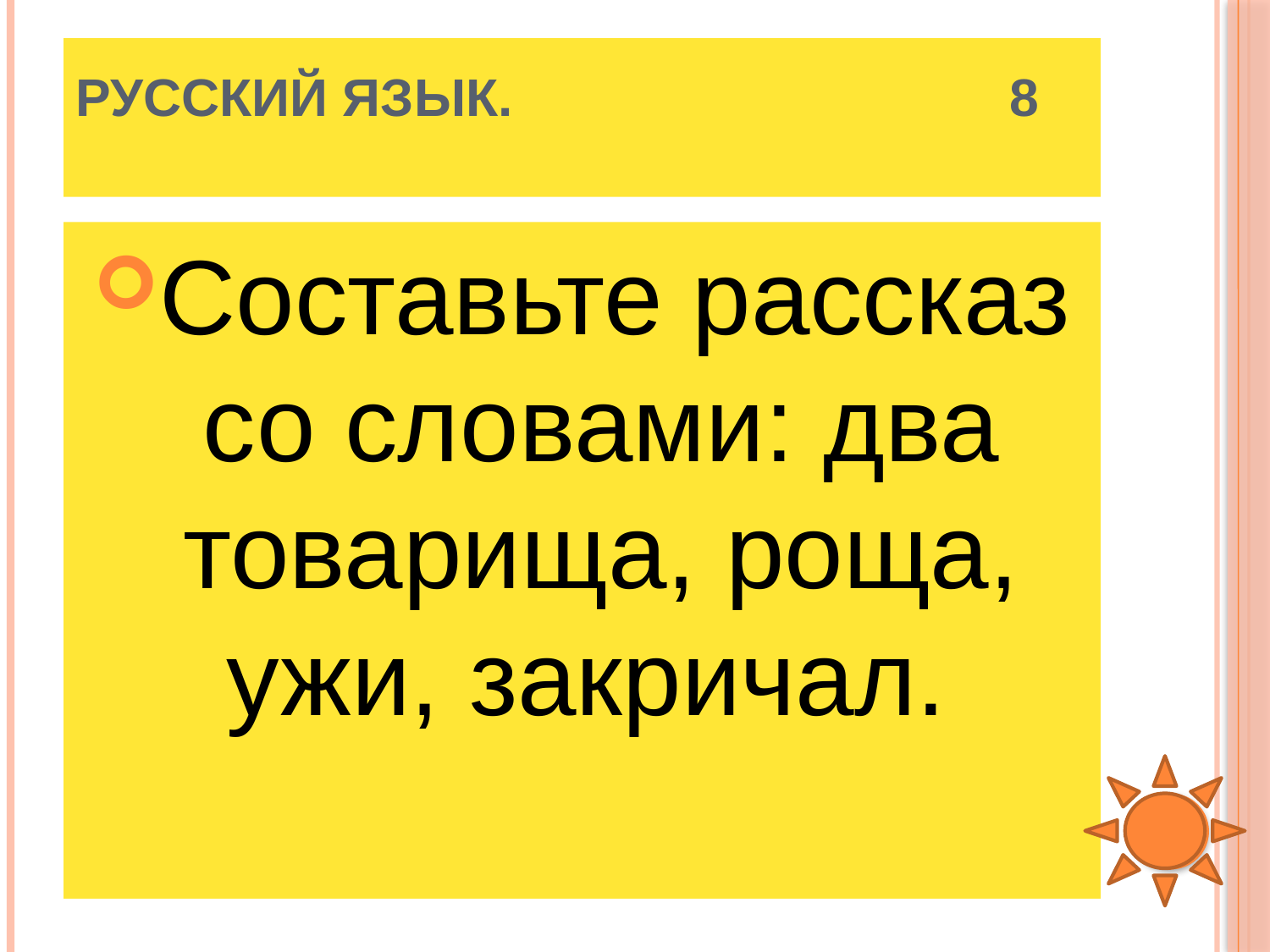

# Русский язык.                                  8
Составьте рассказ со словами: два товарища, роща, ужи, закричал.